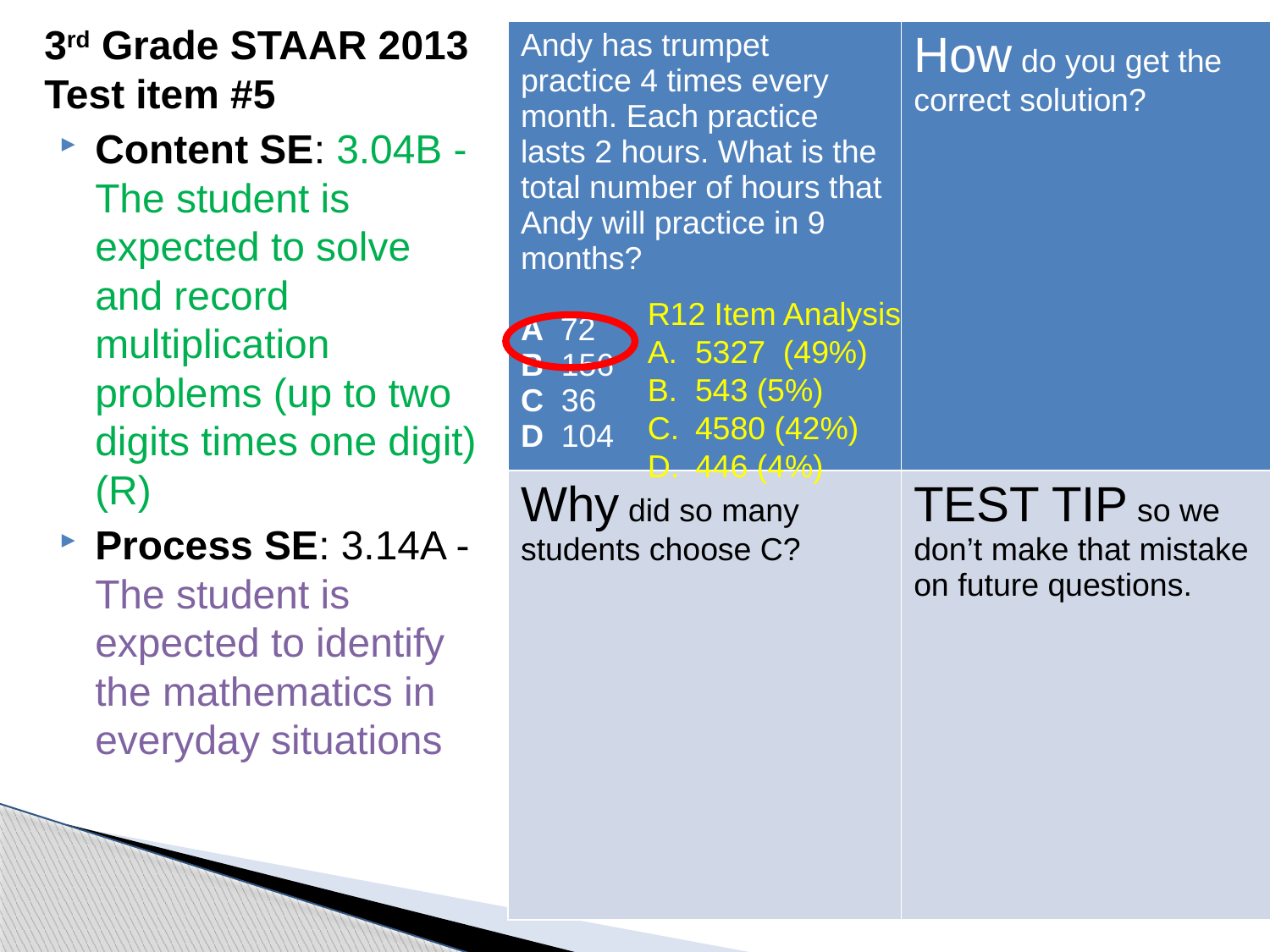

3rd Grade STAAR 2013 Test item #5
Content SE: 3.04B - The student is expected to solve and record multiplication problems (up to two digits times one digit) (R)
Process SE: 3.14A - The student is expected to identify the mathematics in everyday situations
| Andy has trumpet practice 4 times every month. Each practice lasts 2 hours. What is the total number of hours that Andy will practice in 9 months? A 72 B 156 C 36 D 104 | How do you get the correct solution? |
| --- | --- |
| Why did so many students choose C? | TEST TIP so we don’t make that mistake on future questions. |
R12 Item Analysis
5327  (49%)
543 (5%)
4580 (42%)
446 (4%)